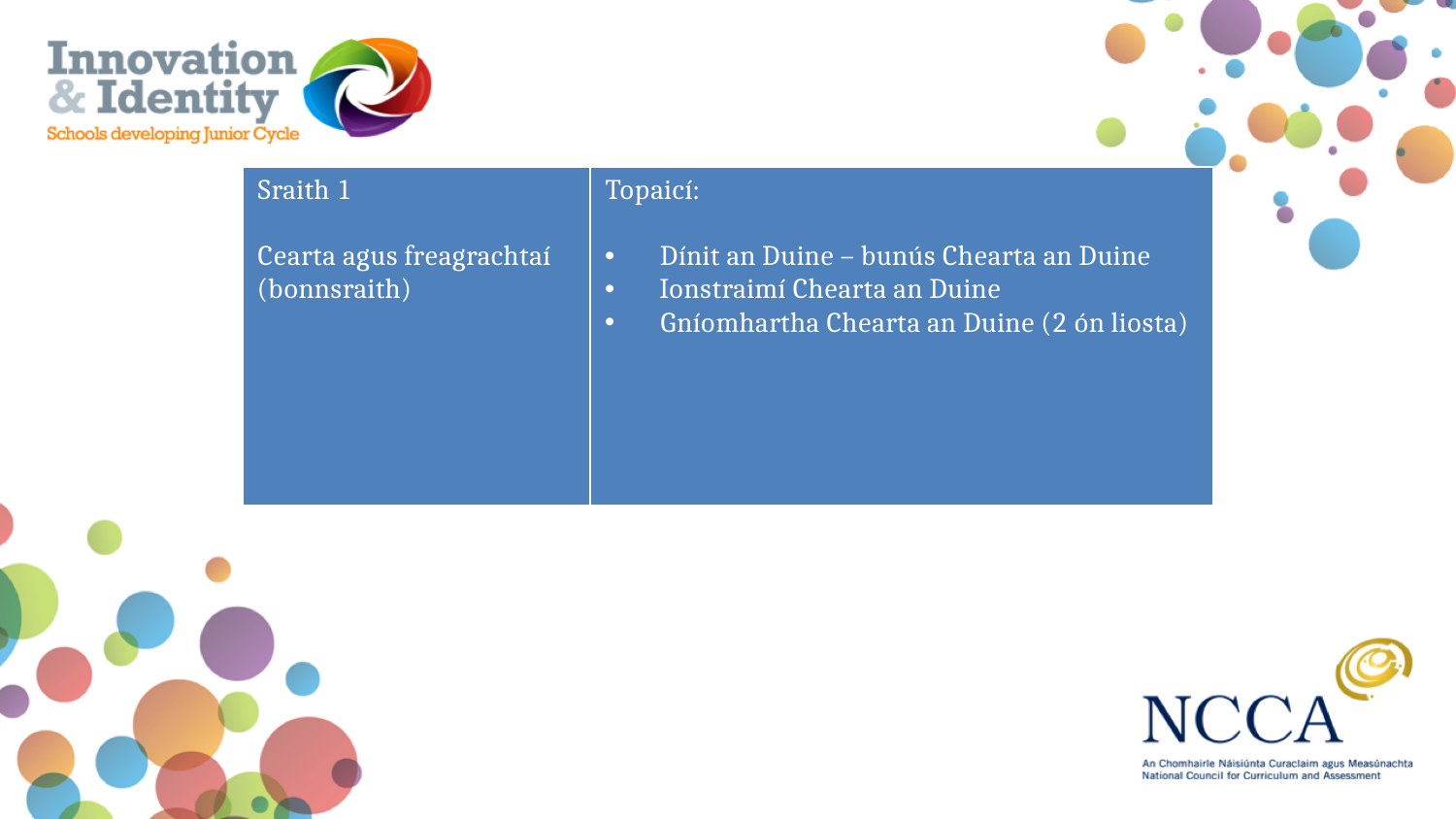

| Sraith 1 Cearta agus freagrachtaí (bonnsraith) | Topaicí: Dínit an Duine – bunús Chearta an Duine Ionstraimí Chearta an Duine Gníomhartha Chearta an Duine (2 ón liosta) |
| --- | --- |